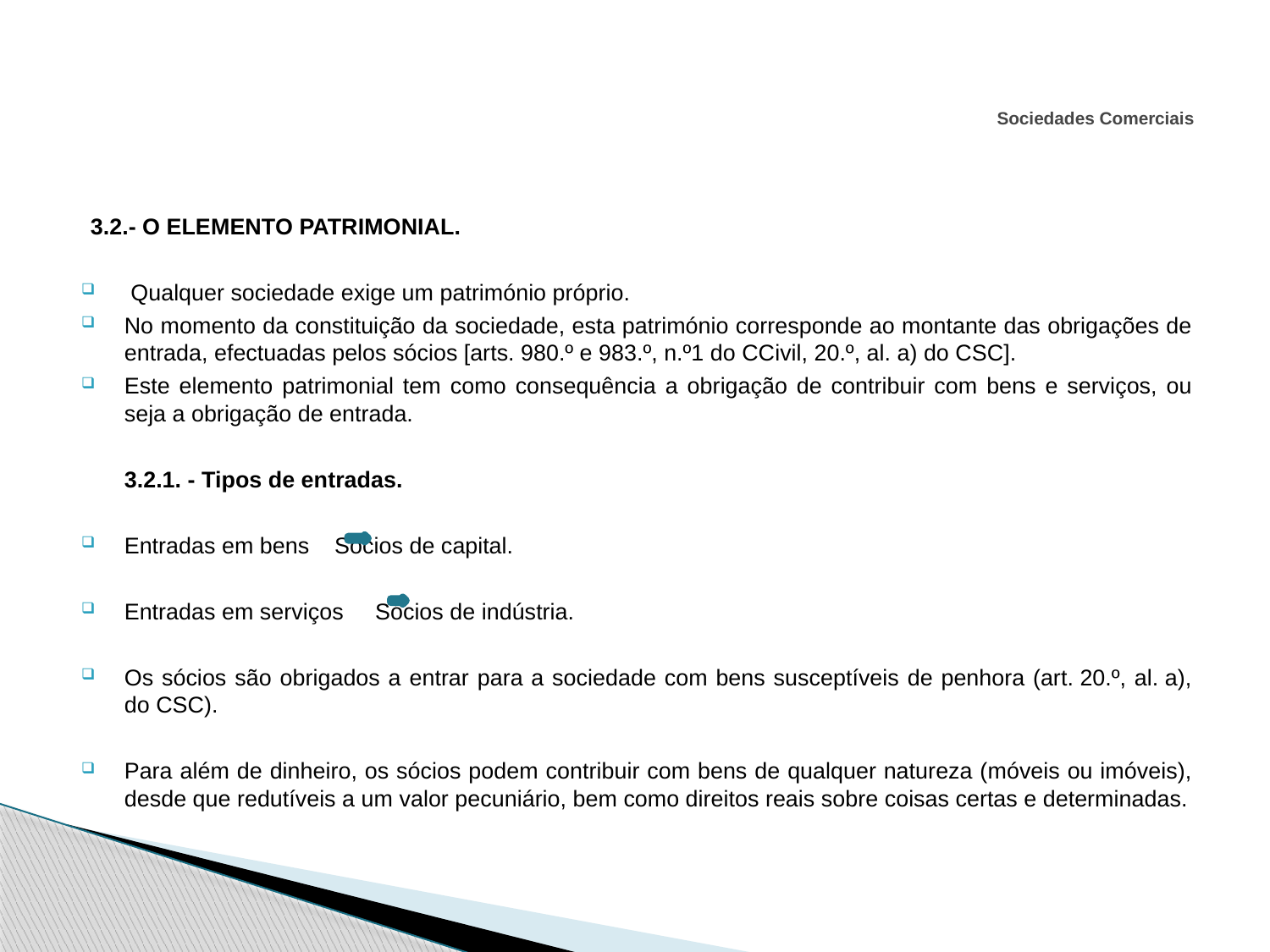

# Sociedades Comerciais
3.2.- O ELEMENTO PATRIMONIAL.

 Qualquer sociedade exige um património próprio.
No momento da constituição da sociedade, esta património corresponde ao montante das obrigações de entrada, efectuadas pelos sócios [arts. 980.º e 983.º, n.º1 do CCivil, 20.º, al. a) do CSC].
Este elemento patrimonial tem como consequência a obrigação de contribuir com bens e serviços, ou seja a obrigação de entrada.

	3.2.1. - Tipos de entradas.

Entradas em bens    Sócios de capital.

Entradas em serviços     Sócios de indústria.

Os sócios são obrigados a entrar para a sociedade com bens susceptíveis de penhora (art. 20.º, al. a), do CSC).

Para além de dinheiro, os sócios podem contribuir com bens de qualquer natureza (móveis ou imóveis), desde que redutíveis a um valor pecuniário, bem como direitos reais sobre coisas certas e determinadas.